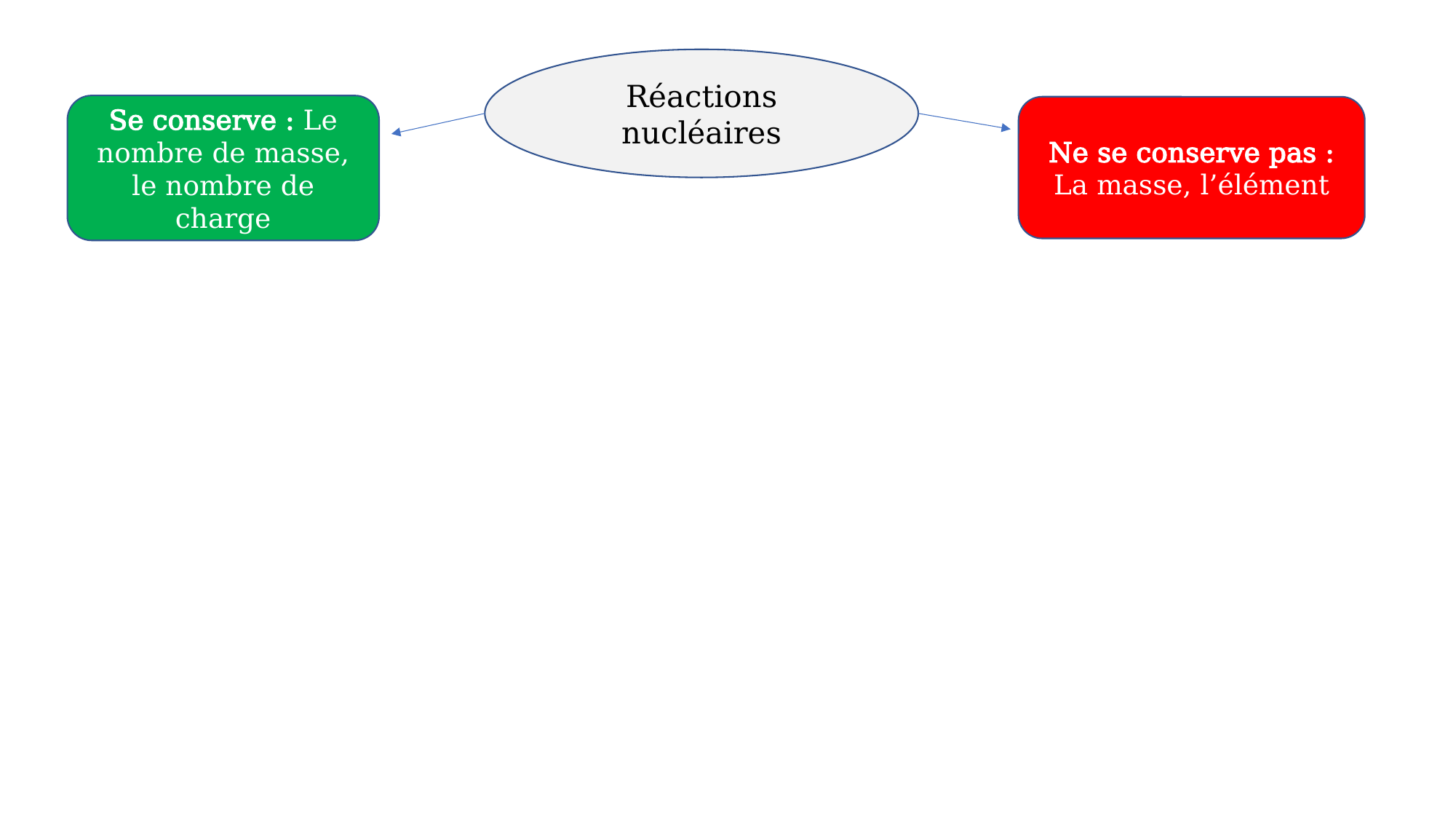

Réactions nucléaires
Se conserve : Le nombre de masse, le nombre de charge
Ne se conserve pas : La masse, l’élément